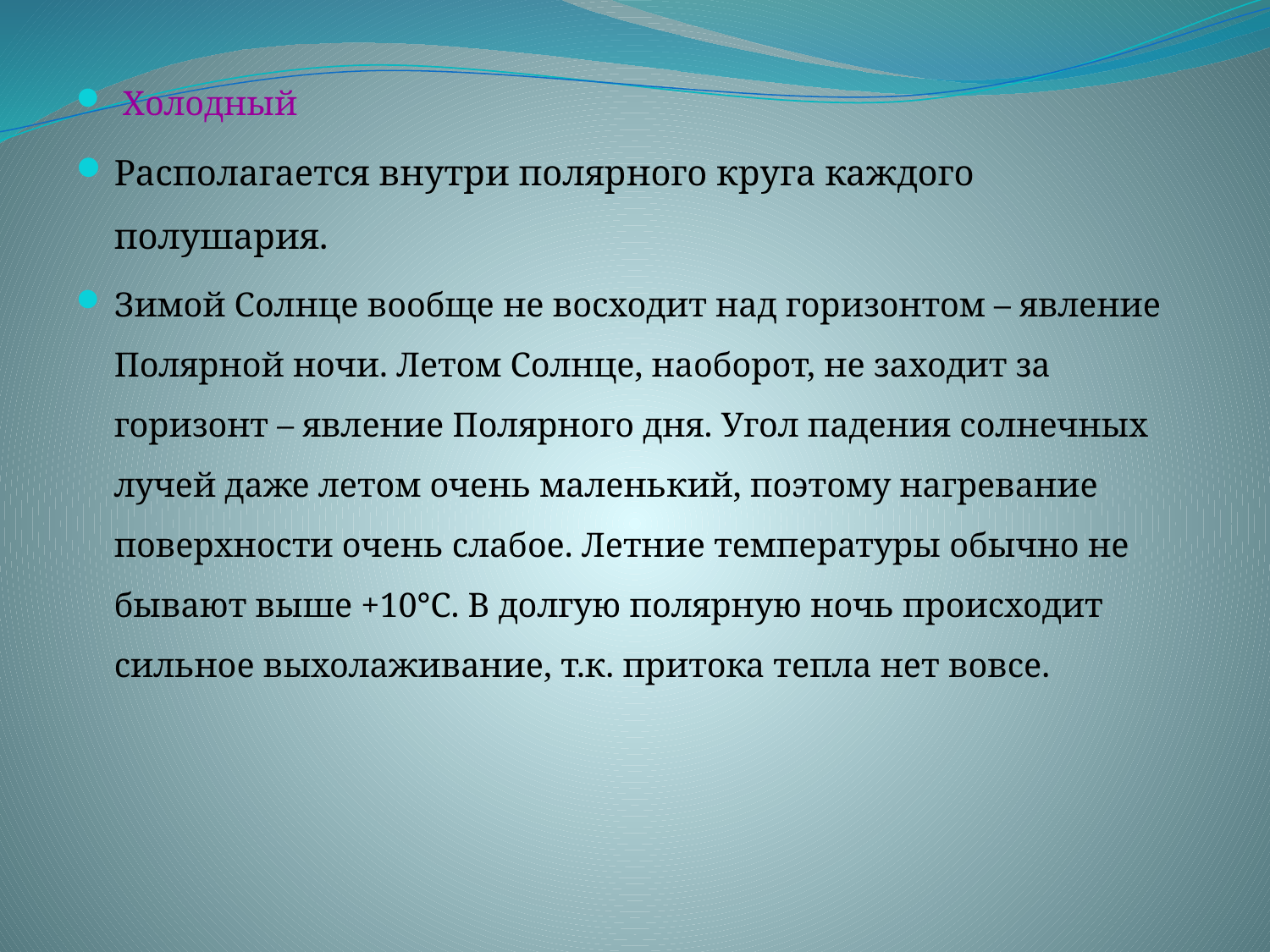

Холодный
Располагается внутри полярного круга каждого полушария.
Зимой Солнце вообще не восходит над горизонтом – явление Полярной ночи. Летом Солнце, наоборот, не заходит за горизонт – явление Полярного дня. Угол падения солнечных лучей даже летом очень маленький, поэтому нагревание поверхности очень слабое. Летние температуры обычно не бывают выше +10°С. В долгую полярную ночь происходит сильное выхолаживание, т.к. притока тепла нет вовсе.

#